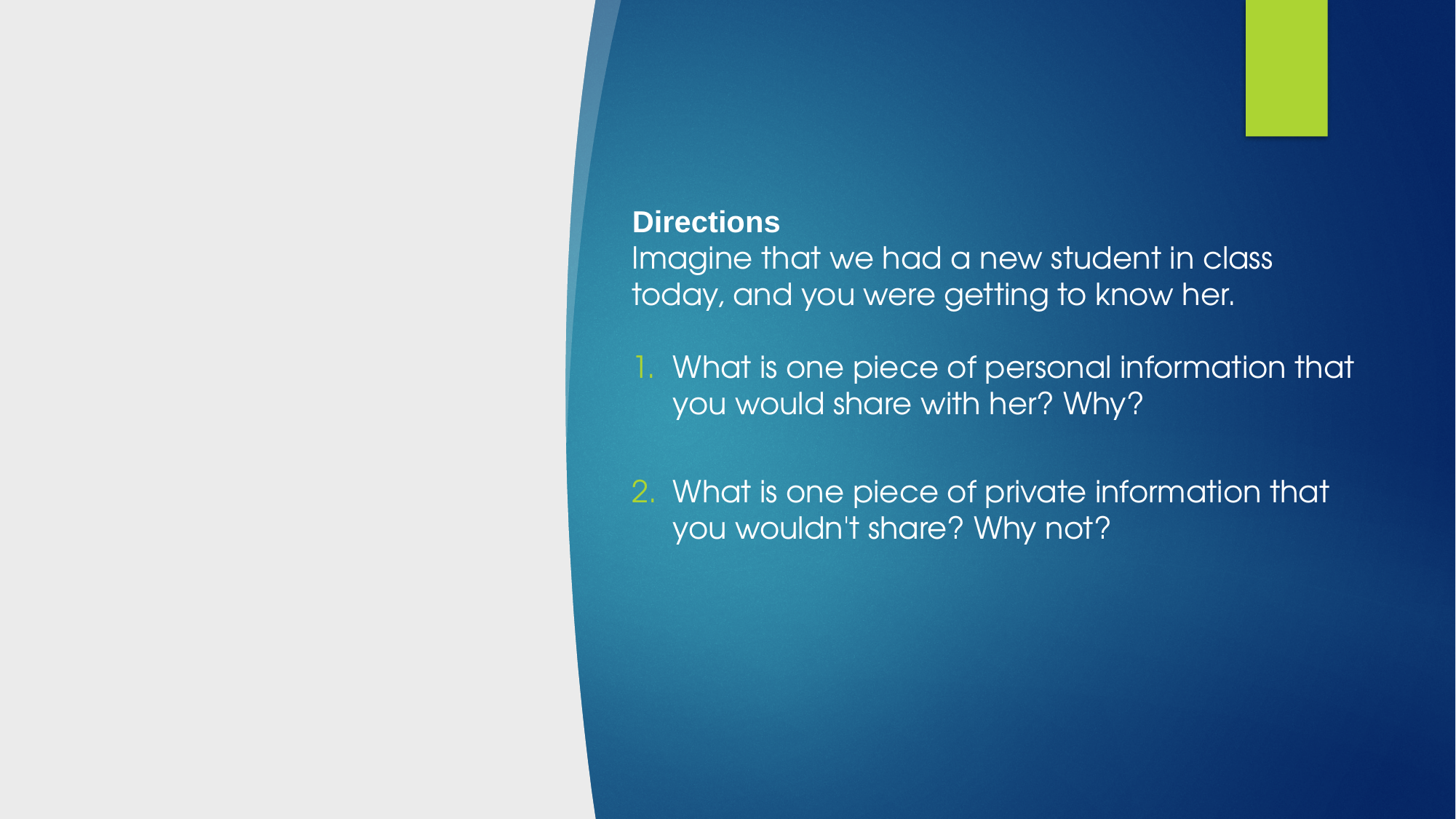

Directions
Imagine that we had a new student in class today, and you were getting to know her.

What is one piece of personal information that you would share with her? Why?

What is one piece of private information that you wouldn't share? Why not?